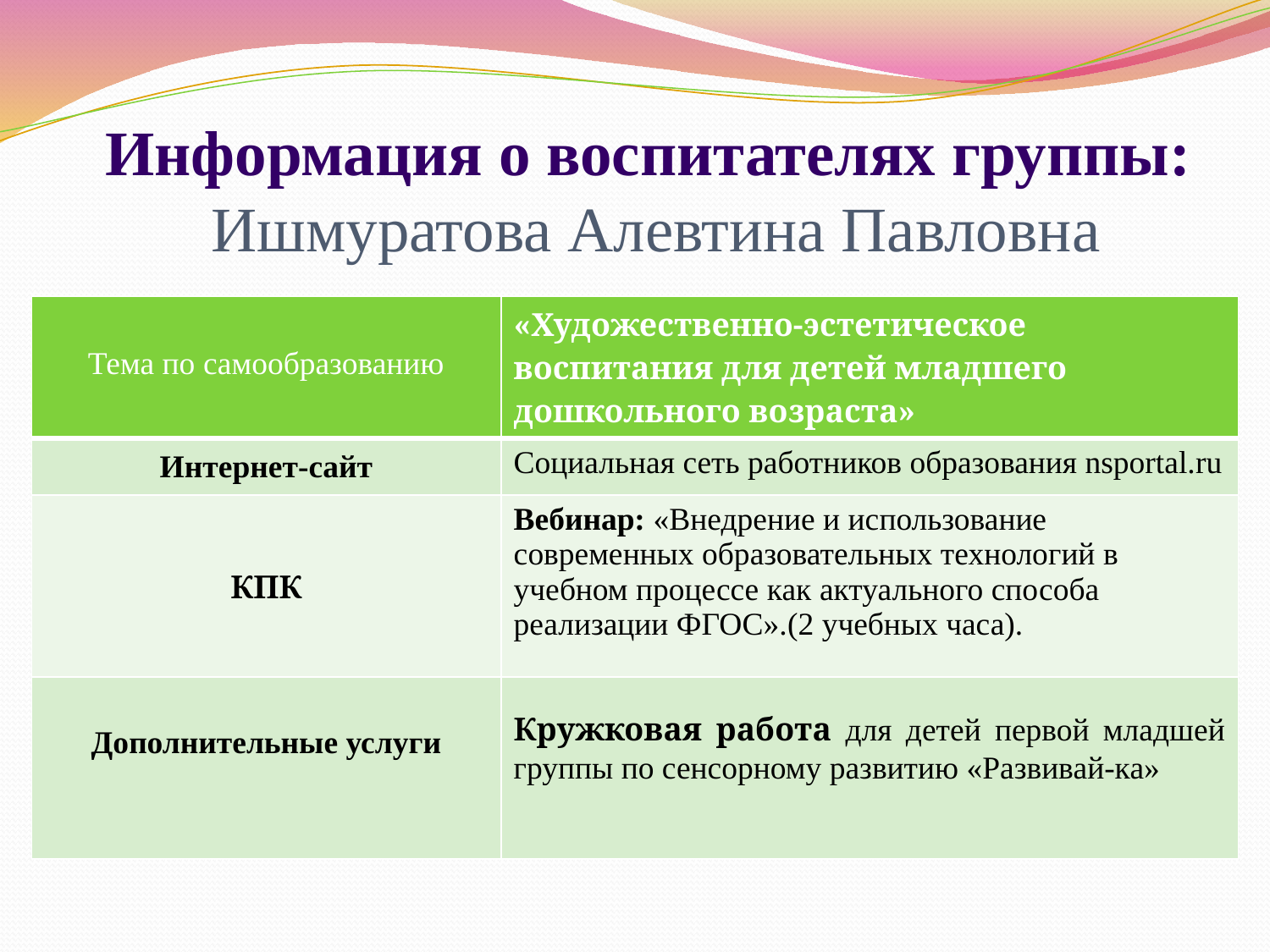

# Информация о воспитателях группы: Ишмуратова Алевтина Павловна
| Тема по самообразованию | «Художественно-эстетическое воспитания для детей младшего дошкольного возраста» |
| --- | --- |
| Интернет-сайт | Социальная сеть работников образования nsportal.ru |
| КПК | Вебинар: «Внедрение и использование современных образовательных технологий в учебном процессе как актуального способа реализации ФГОС».(2 учебных часа). |
| Дополнительные услуги | Кружковая работа для детей первой младшей группы по сенсорному развитию «Развивай-ка» |